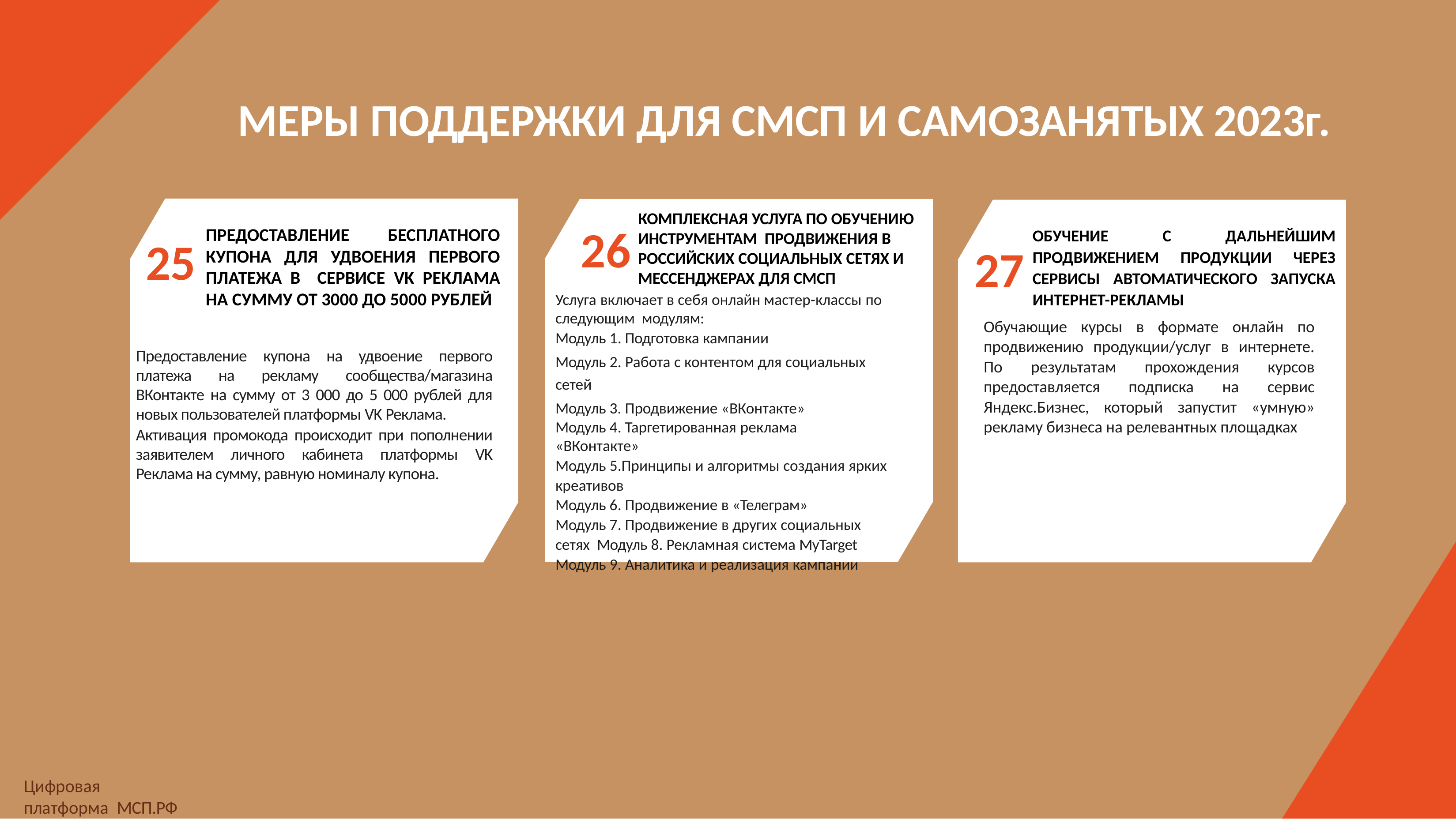

МЕРЫ ПОДДЕРЖКИ ДЛЯ СМСП И САМОЗАНЯТЫХ 2023г.

КОМПЛЕКСНАЯ УСЛУГА ПО ОБУЧЕНИЮ ИНСТРУМЕНТАМ  ПРОДВИЖЕНИЯ В РОССИЙСКИХ СОЦИАЛЬНЫХ СЕТЯХ И МЕССЕНДЖЕРАХ ДЛЯ СМСП
26
ПРЕДОСТАВЛЕНИЕ БЕСПЛАТНОГО КУПОНА ДЛЯ УДВОЕНИЯ ПЕРВОГО ПЛАТЕЖА В  СЕРВИСЕ VK РЕКЛАМА НА СУММУ ОТ 3000 ДО 5000 РУБЛЕЙ
ОБУЧЕНИЕ С ДАЛЬНЕЙШИМ ПРОДВИЖЕНИЕМ ПРОДУКЦИИ ЧЕРЕЗ СЕРВИСЫ АВТОМАТИЧЕСКОГО ЗАПУСКА ИНТЕРНЕТ-РЕКЛАМЫ
25
27
Услуга включает в себя онлайн мастер-классы по следующим  модулям:
Модуль 1. Подготовка кампании
Модуль 2. Работа с контентом для социальных сетей
Модуль 3. Продвижение «ВКонтакте»
Модуль 4. Таргетированная реклама «ВКонтакте»
Модуль 5.Принципы и алгоритмы создания ярких креативов
Модуль 6. Продвижение в «Телеграм»
Модуль 7. Продвижение в других социальных сетях  Модуль 8. Рекламная система MyTarget
Модуль 9. Аналитика и реализация кампании
Обучающие курсы в формате онлайн по продвижению продукции/услуг в интернете. По результатам прохождения курсов предоставляется подписка на сервис Яндекс.Бизнес, который запустит «умную» рекламу бизнеса на релевантных площадках

Предоставление купона на удвоение первого платежа на рекламу сообщества/магазина ВКонтакте на сумму от 3 000 до 5 000 рублей для новых пользователей платформы VK Реклама.
Активация промокода происходит при пополнении заявителем личного кабинета платформы VK Реклама на сумму, равную номиналу купона.

Цифровая платформа  МСП.РФ